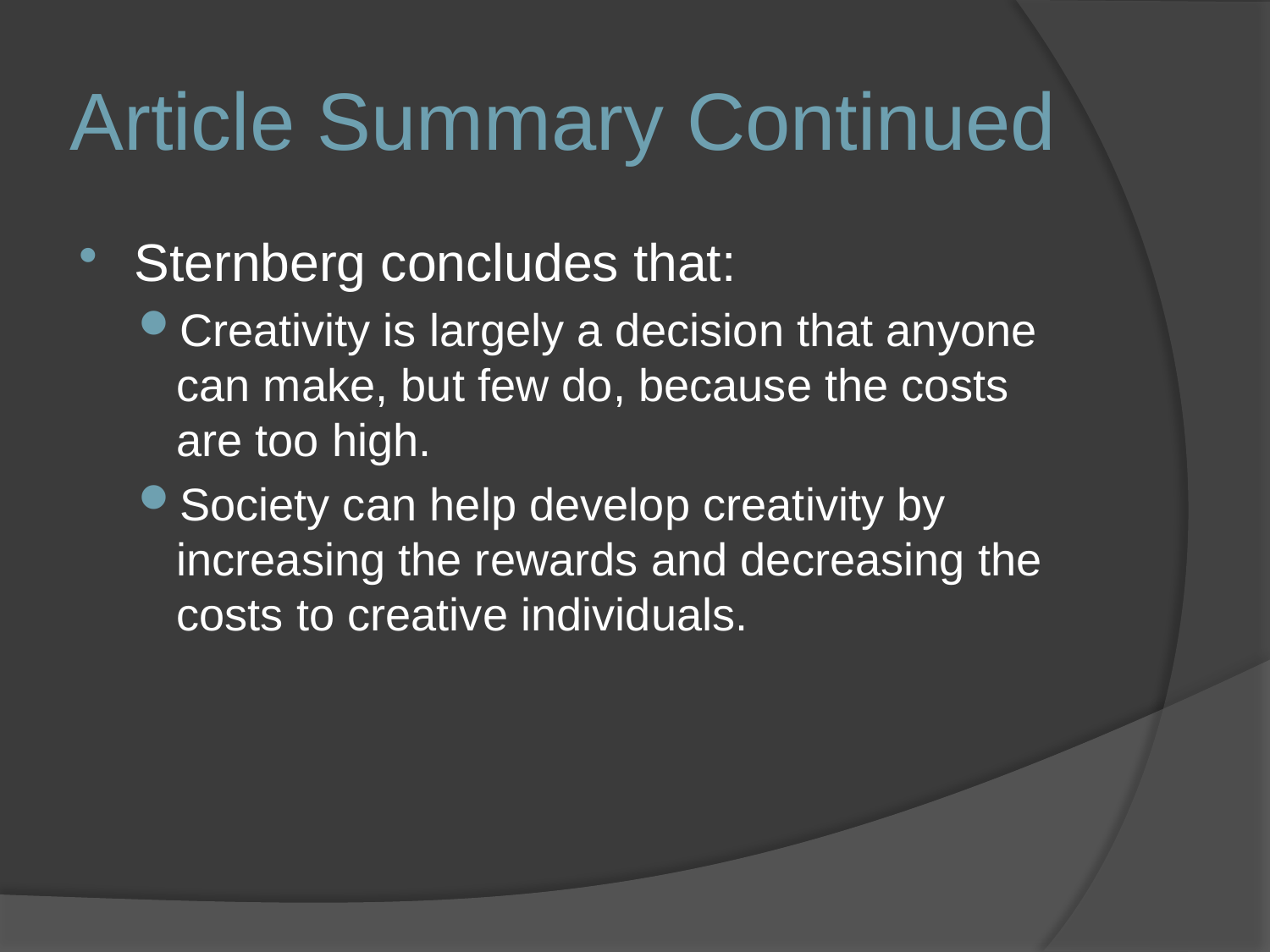

# Article Summary Continued
Sternberg concludes that:
Creativity is largely a decision that anyone can make, but few do, because the costs are too high.
Society can help develop creativity by increasing the rewards and decreasing the costs to creative individuals.